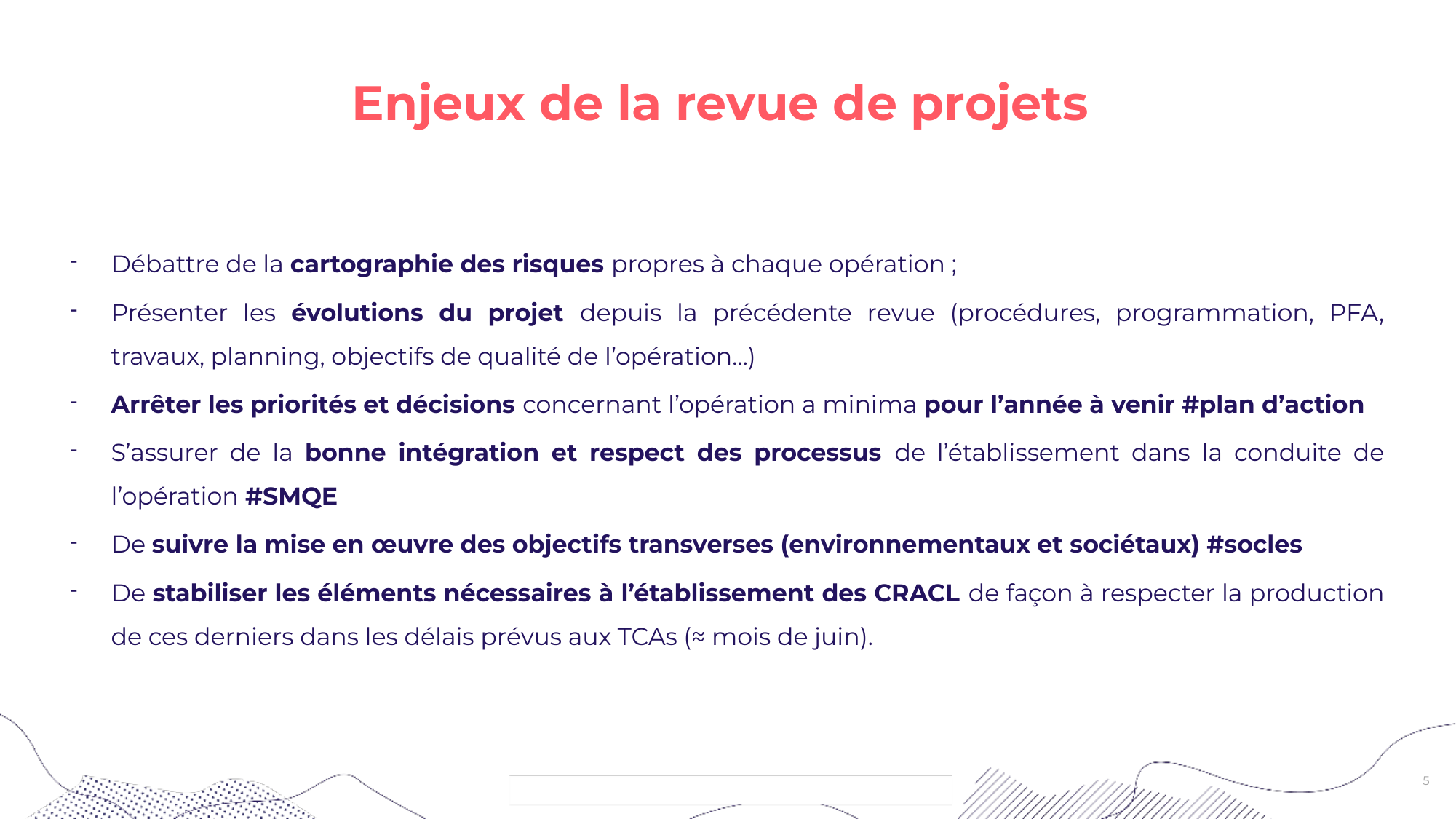

# Enjeux de la revue de projets
Débattre de la cartographie des risques propres à chaque opération ;
Présenter les évolutions du projet depuis la précédente revue (procédures, programmation, PFA, travaux, planning, objectifs de qualité de l’opération…)
Arrêter les priorités et décisions concernant l’opération a minima pour l’année à venir #plan d’action
S’assurer de la bonne intégration et respect des processus de l’établissement dans la conduite de l’opération #SMQE
De suivre la mise en œuvre des objectifs transverses (environnementaux et sociétaux) #socles
De stabiliser les éléments nécessaires à l’établissement des CRACL de façon à respecter la production de ces derniers dans les délais prévus aux TCAs (≈ mois de juin).
5